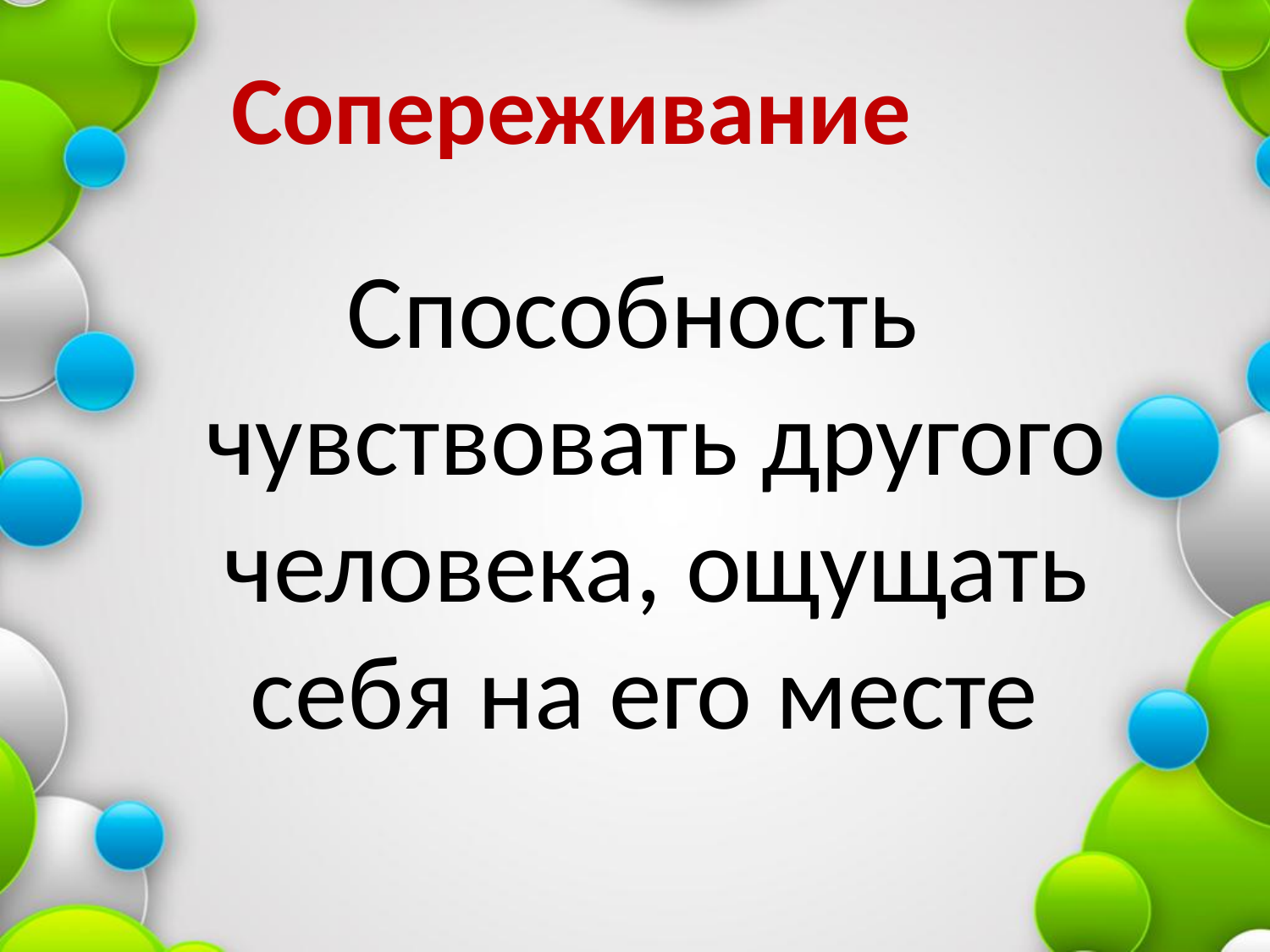

# Сопереживание
Способность чувствовать другого человека, ощущать себя на его месте